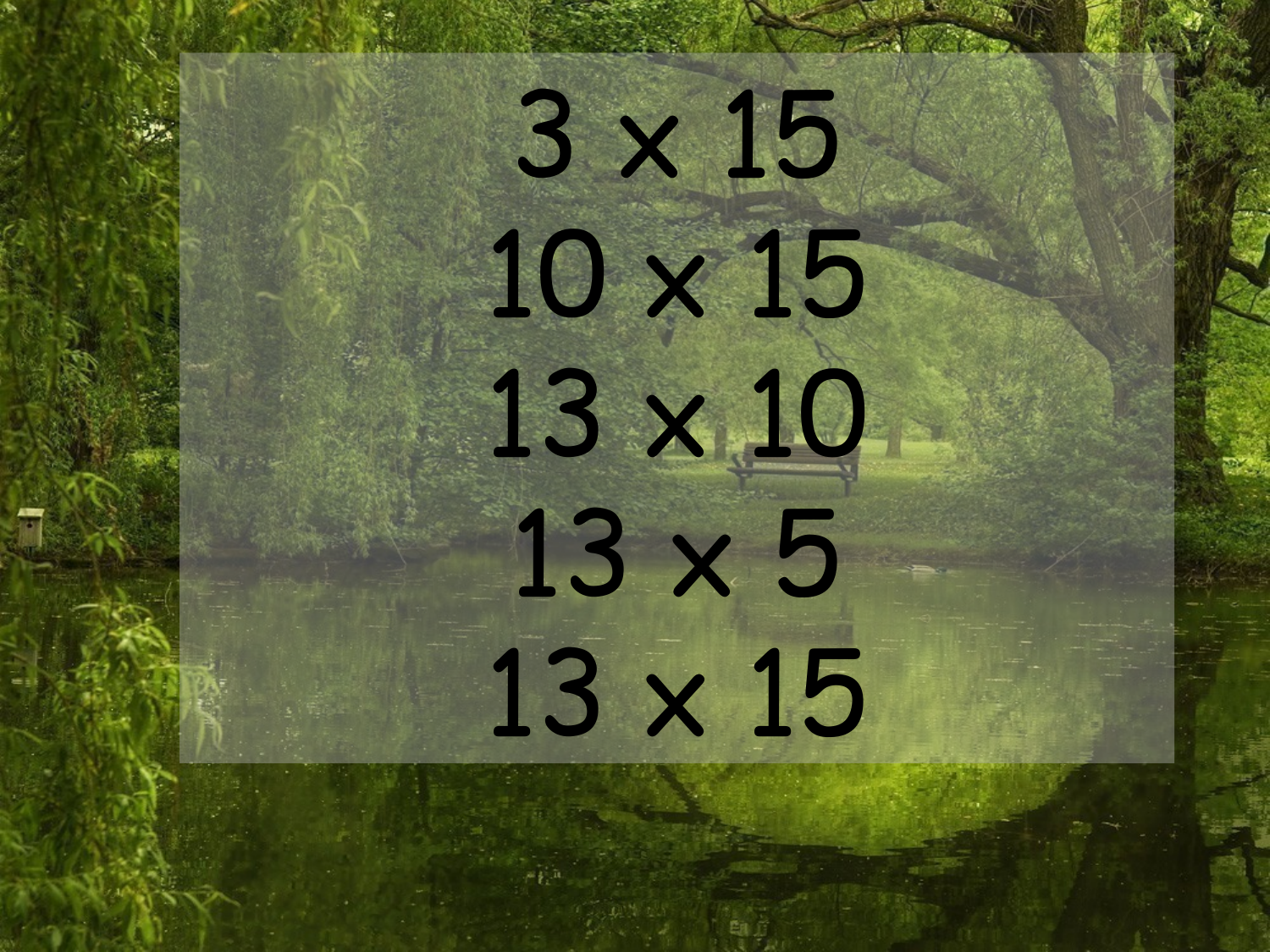

3 x 15
10 x 15
13 x 10
13 x 5
13 x 15